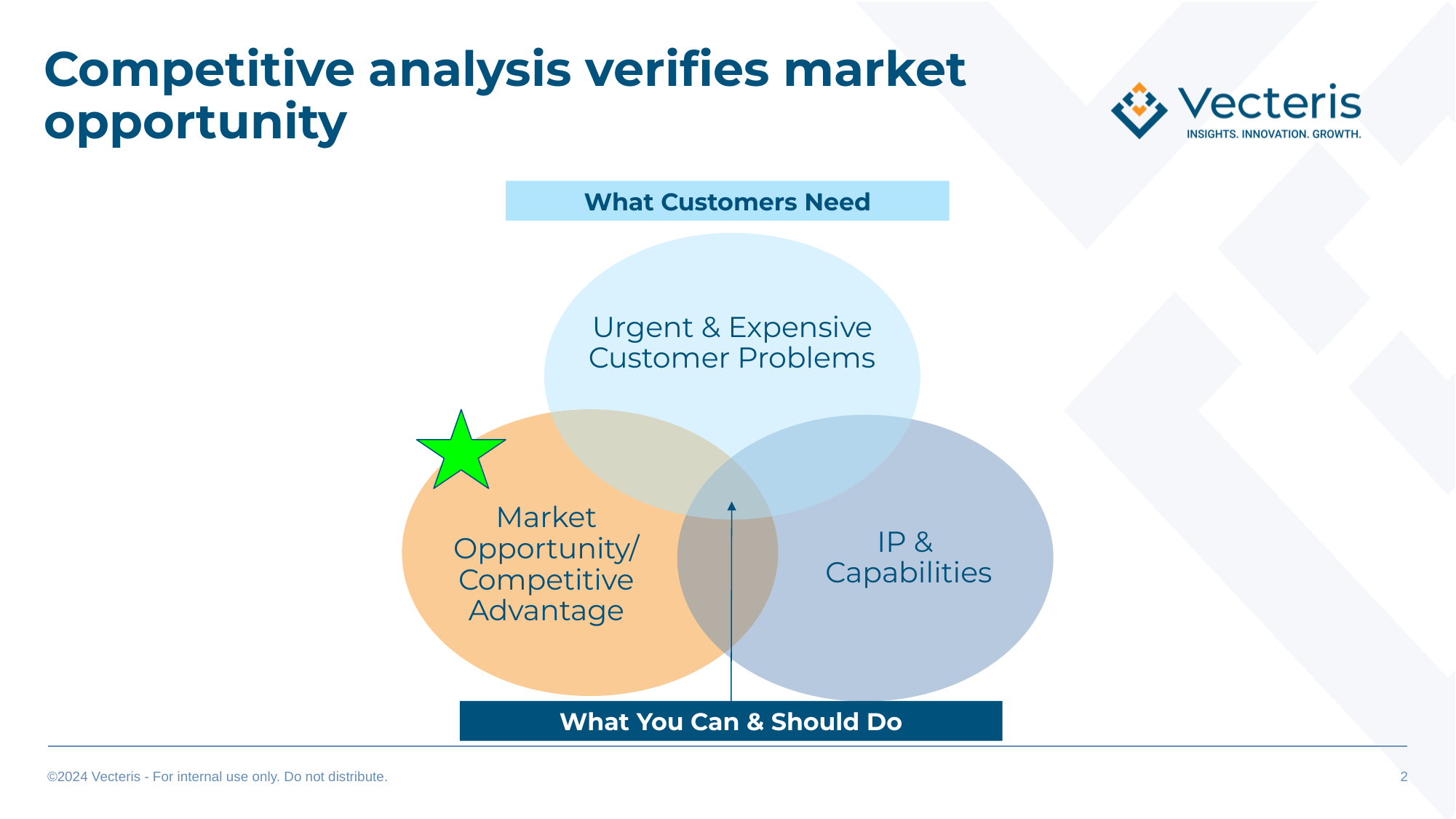

Competitive analysis verifies market opportunity

What Customers Need

Urgent & Expensive Customer Problems

IP &
Capabilities
Market Opportunity/ Competitive Advantage

What You Can & Should Do
2